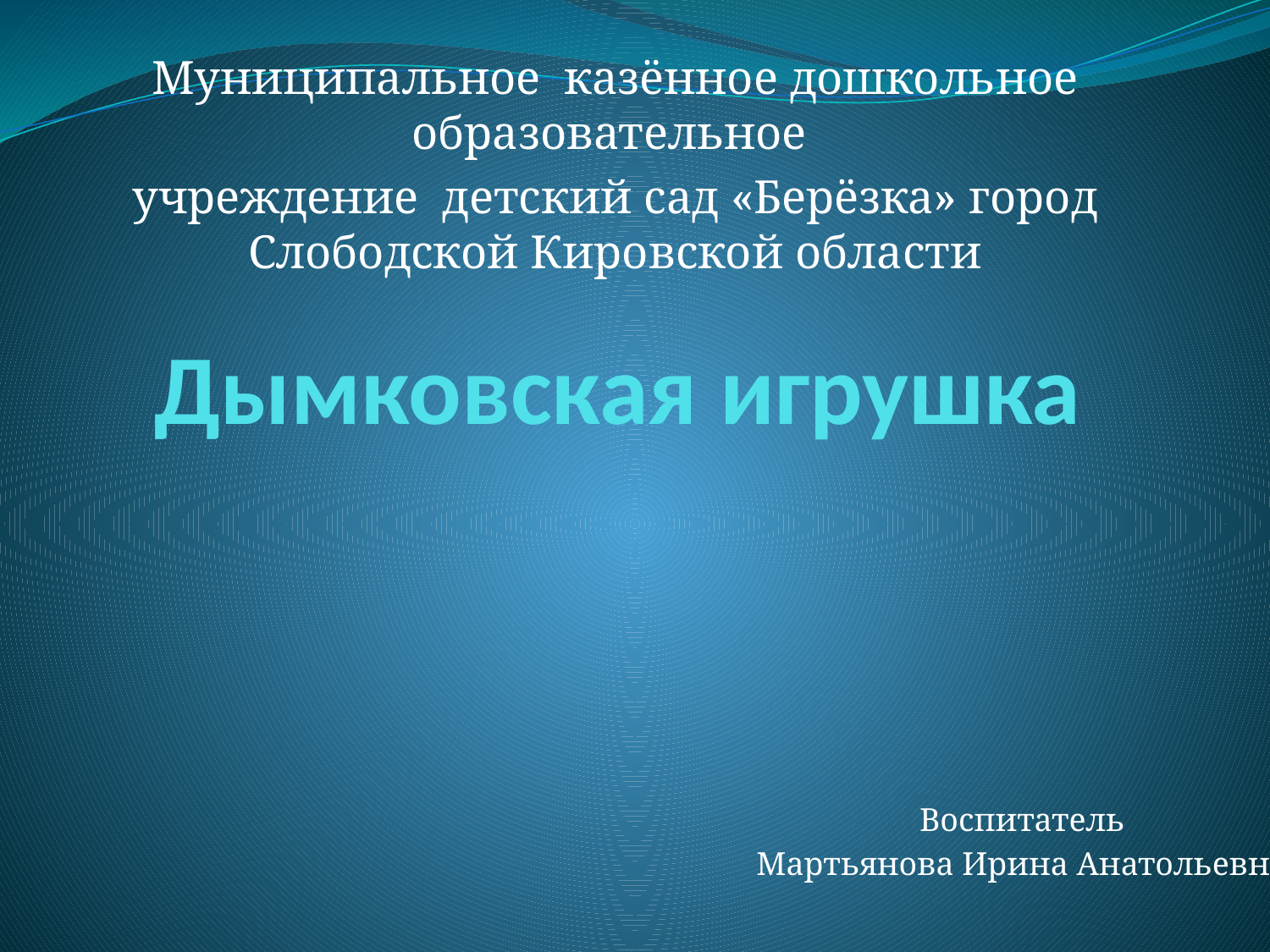

Муниципальное  казённое дошкольное образовательное
учреждение  детский сад «Берёзка» город Слободской Кировской области

# Дымковская игрушка
Воспитатель
Мартьянова Ирина Анатольевна